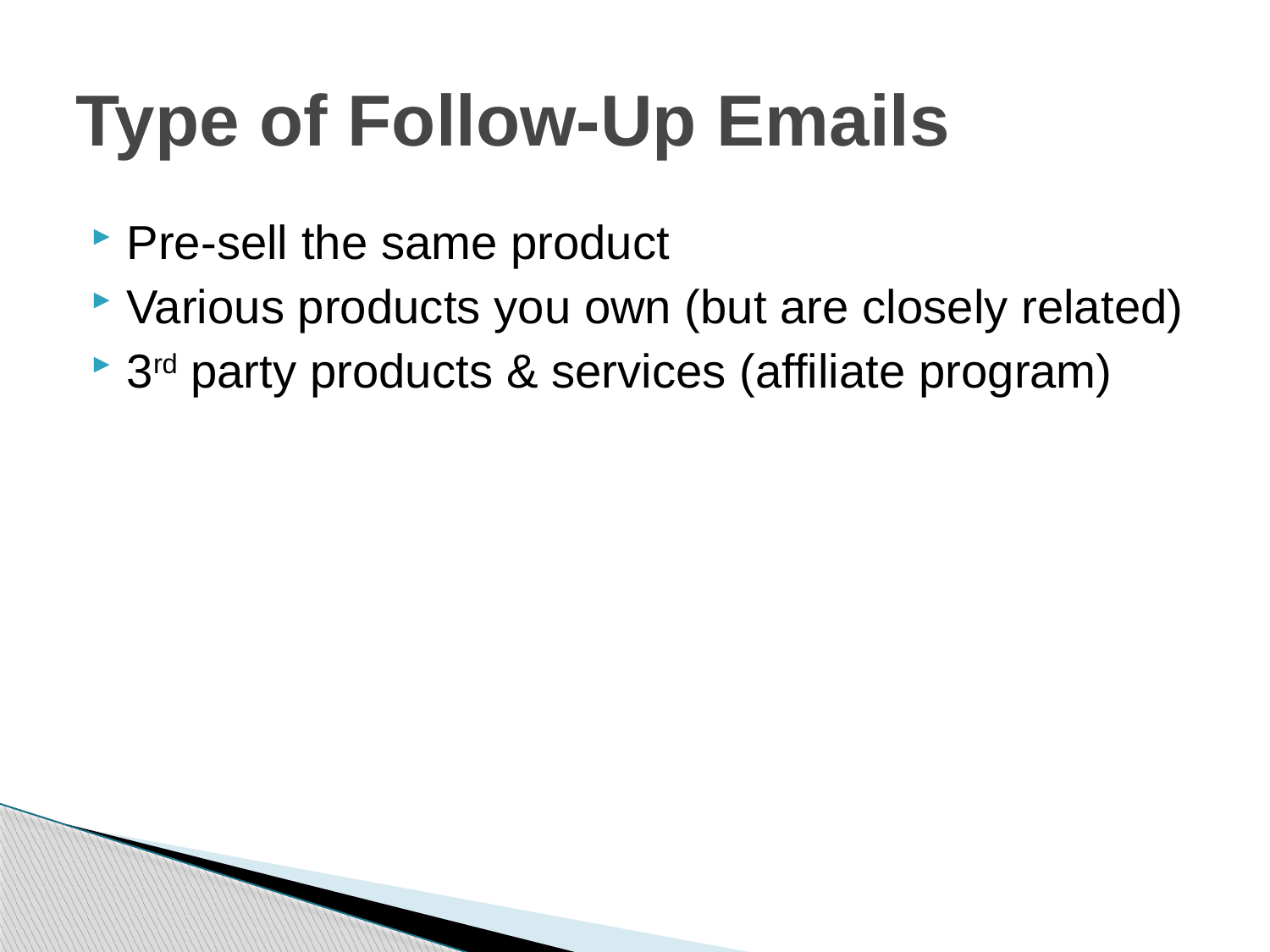

# Type of Follow-Up Emails
Pre-sell the same product
Various products you own (but are closely related)
3rd party products & services (affiliate program)